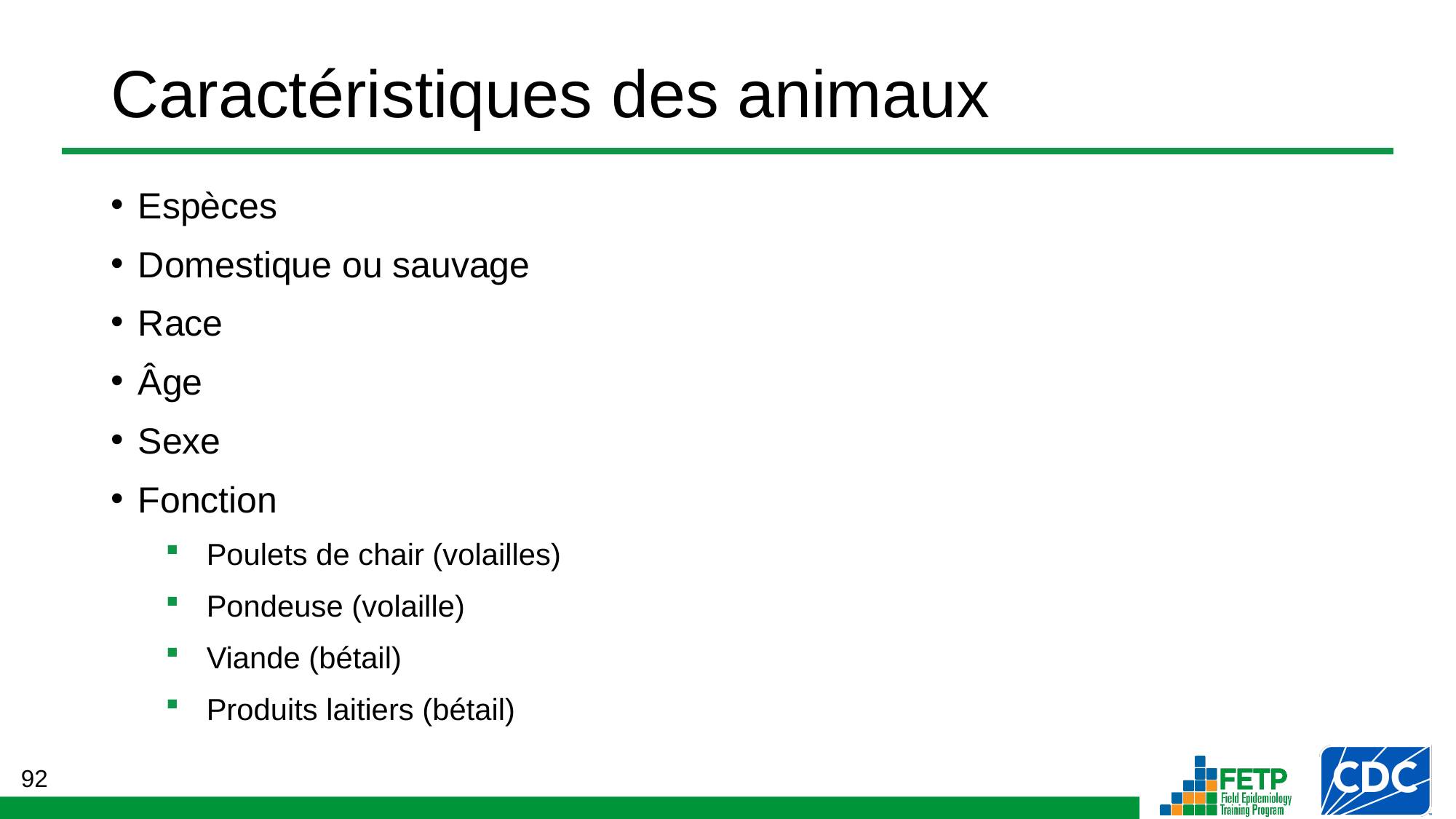

# Caractéristiques des animaux
Espèces
Domestique ou sauvage
Race
Âge
Sexe
Fonction
Poulets de chair (volailles)
Pondeuse (volaille)
Viande (bétail)
Produits laitiers (bétail)